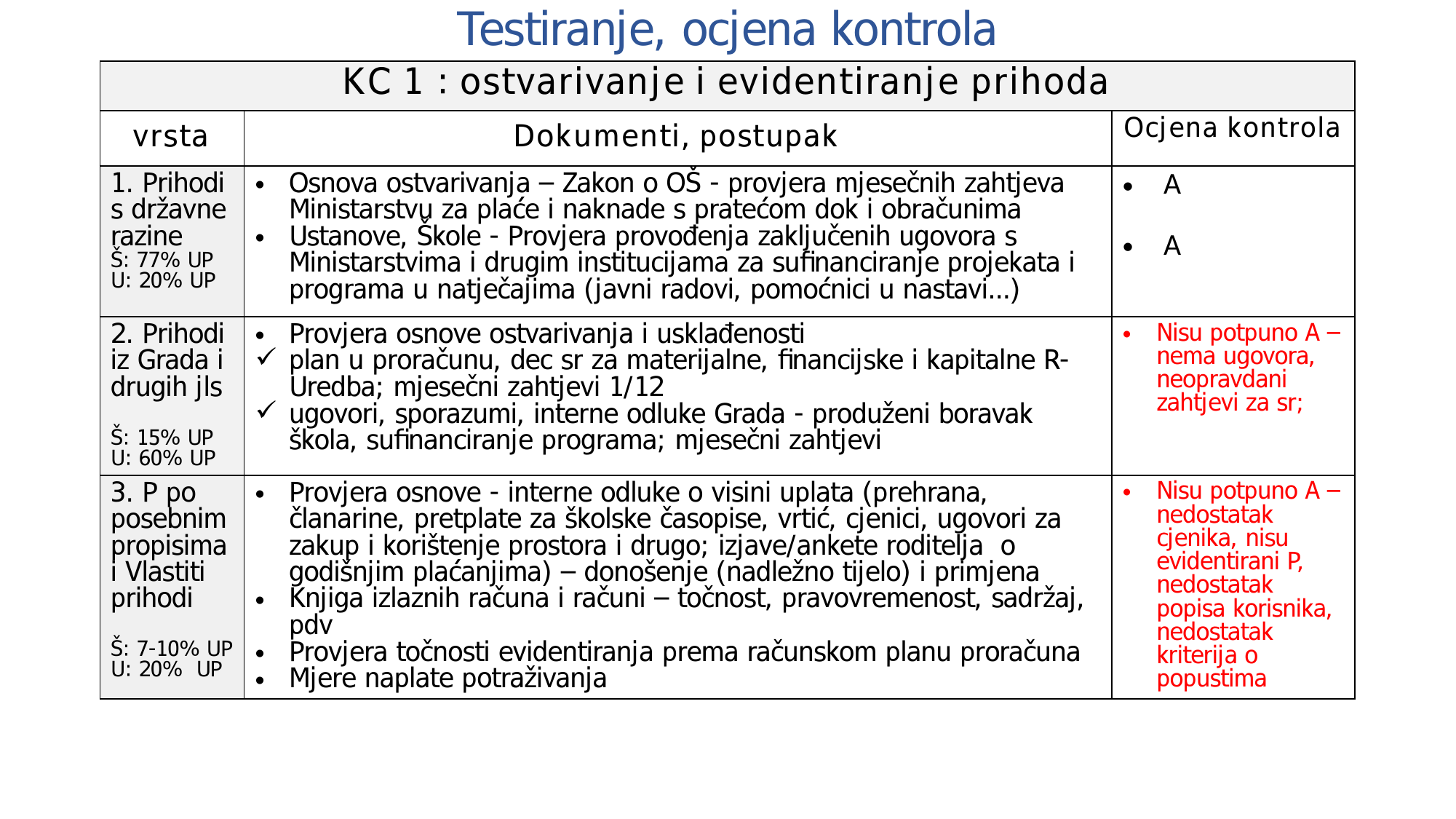

# Testiranje, ocjena kontrola
| KC 1 : ostvarivanje i evidentiranje prihoda |  |  |
| --- | --- | --- |
| vrsta | Dokumenti, postupak | Ocjena kontrola |
| 1. Prihodi s državne razine Š: 77% UP U: 20% UP | Osnova ostvarivanja – Zakon o OŠ - provjera mjesečnih zahtjeva Ministarstvu za plaće i naknade s pratećom dok i obračunima Ustanove, Škole - Provjera provođenja zaključenih ugovora s Ministarstvima i drugim institucijama za sufinanciranje projekata i programa u natječajima (javni radovi, pomoćnici u nastavi…) | A A |
| 2. Prihodi iz Grada i drugih jls Š: 15% UP U: 60% UP | Provjera osnove ostvarivanja i usklađenosti plan u proračunu, dec sr za materijalne, financijske i kapitalne R- Uredba; mjesečni zahtjevi 1/12 ugovori, sporazumi, interne odluke Grada - produženi boravak škola, sufinanciranje programa; mjesečni zahtjevi | Nisu potpuno A – nema ugovora, neopravdani zahtjevi za sr; |
| 3. P po posebnim propisima i Vlastiti prihodi Š: 7-10% UP U: 20% UP | Provjera osnove - interne odluke o visini uplata (prehrana, članarine, pretplate za školske časopise, vrtić, cjenici, ugovori za zakup i korištenje prostora i drugo; izjave/ankete roditelja o godišnjim plaćanjima) – donošenje (nadležno tijelo) i primjena Knjiga izlaznih računa i računi – točnost, pravovremenost, sadržaj, pdv Provjera točnosti evidentiranja prema računskom planu proračuna Mjere naplate potraživanja | Nisu potpuno A – nedostatak cjenika, nisu evidentirani P, nedostatak popisa korisnika, nedostatak kriterija o popustima |